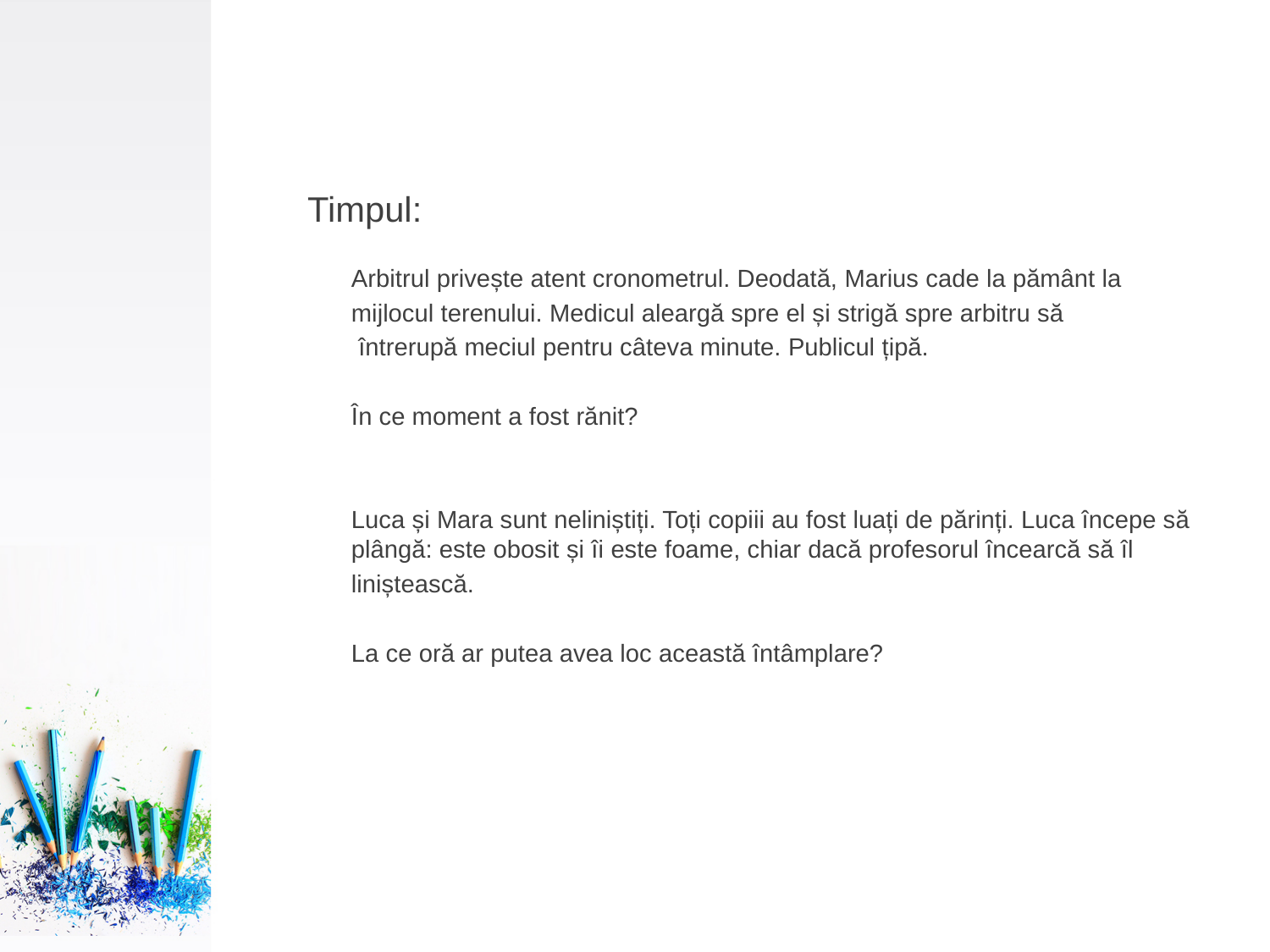

#
Timpul:
Arbitrul privește atent cronometrul. Deodată, Marius cade la pământ la
mijlocul terenului. Medicul aleargă spre el și strigă spre arbitru să
 întrerupă meciul pentru câteva minute. Publicul țipă.

În ce moment a fost rănit?

Luca și Mara sunt neliniștiți. Toți copiii au fost luați de părinți. Luca începe să plângă: este obosit și îi este foame, chiar dacă profesorul încearcă să îl
liniștească.

La ce oră ar putea avea loc această întâmplare?